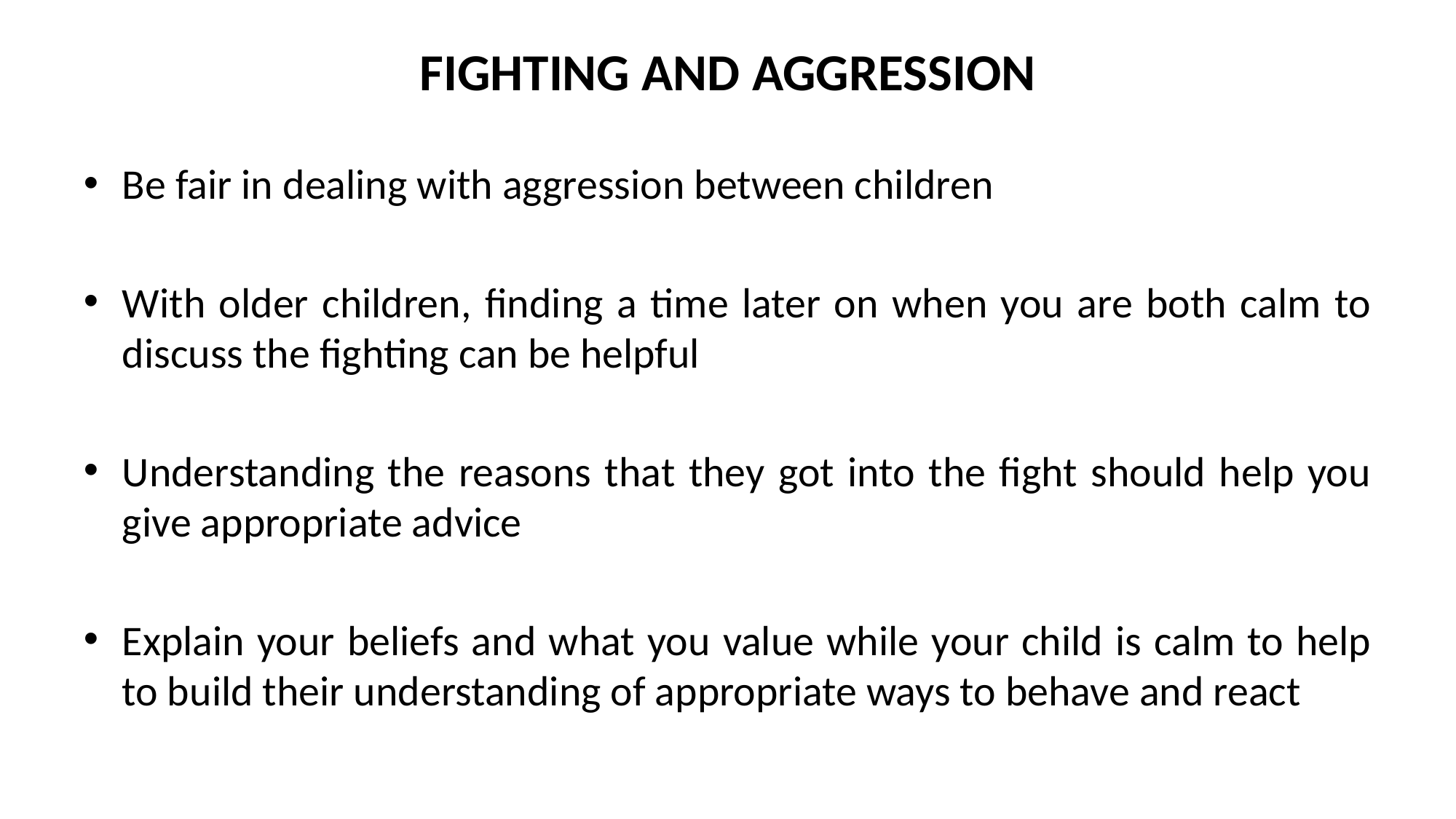

# FIGHTING AND AGGRESSION
Be fair in dealing with aggression between children

With older children, finding a time later on when you are both calm to discuss the fighting can be helpful

Understanding the reasons that they got into the fight should help you give appropriate advice

Explain your beliefs and what you value while your child is calm to help to build their understanding of appropriate ways to behave and react